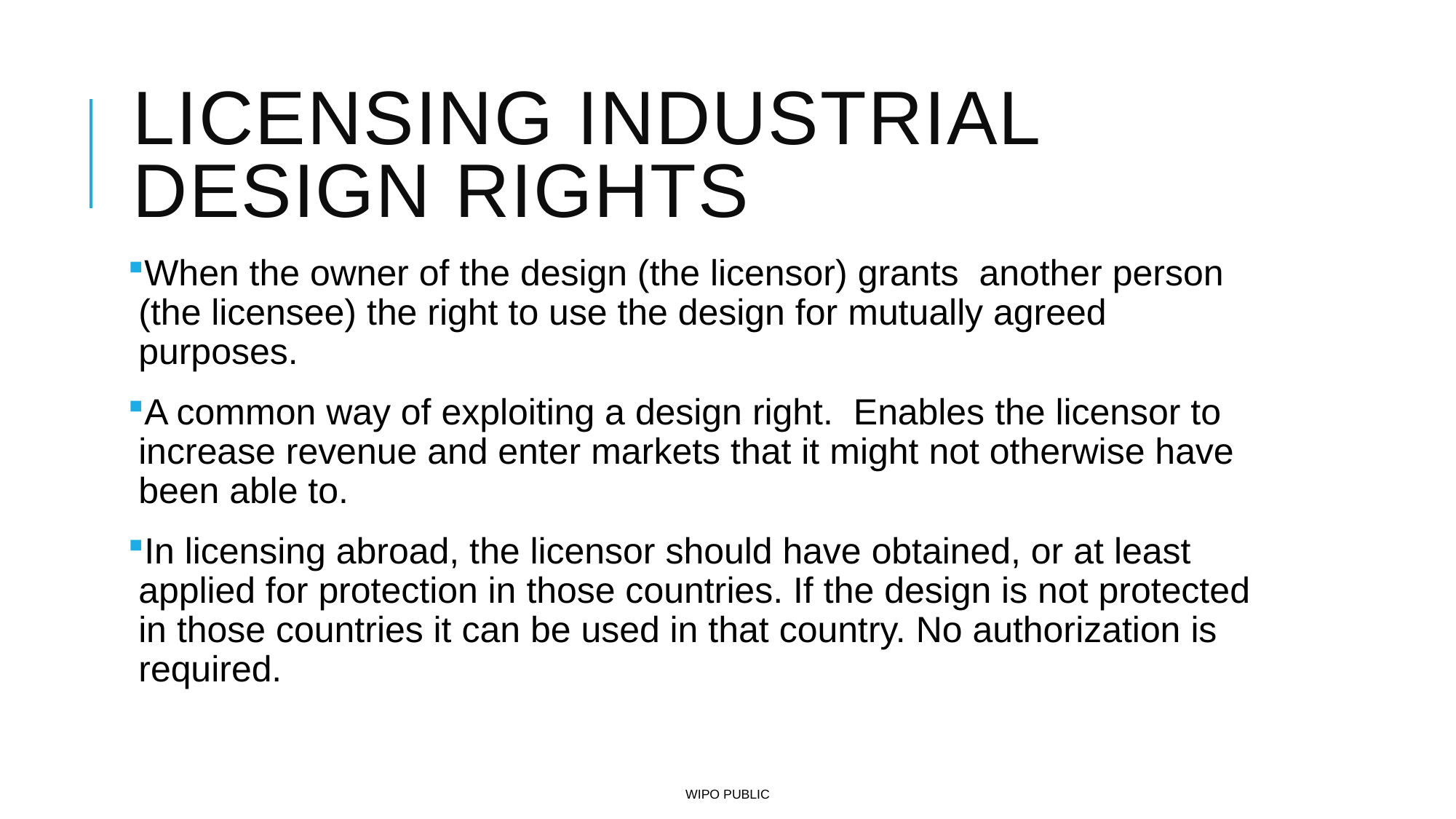

# Licensing industrial design rights
When the owner of the design (the licensor) grants  another person (the licensee) the right to use the design for mutually agreed purposes.
A common way of exploiting a design right.  Enables the licensor to increase revenue and enter markets that it might not otherwise have been able to.
In licensing abroad, the licensor should have obtained, or at least applied for protection in those countries. If the design is not protected in those countries it can be used in that country. No authorization is required.